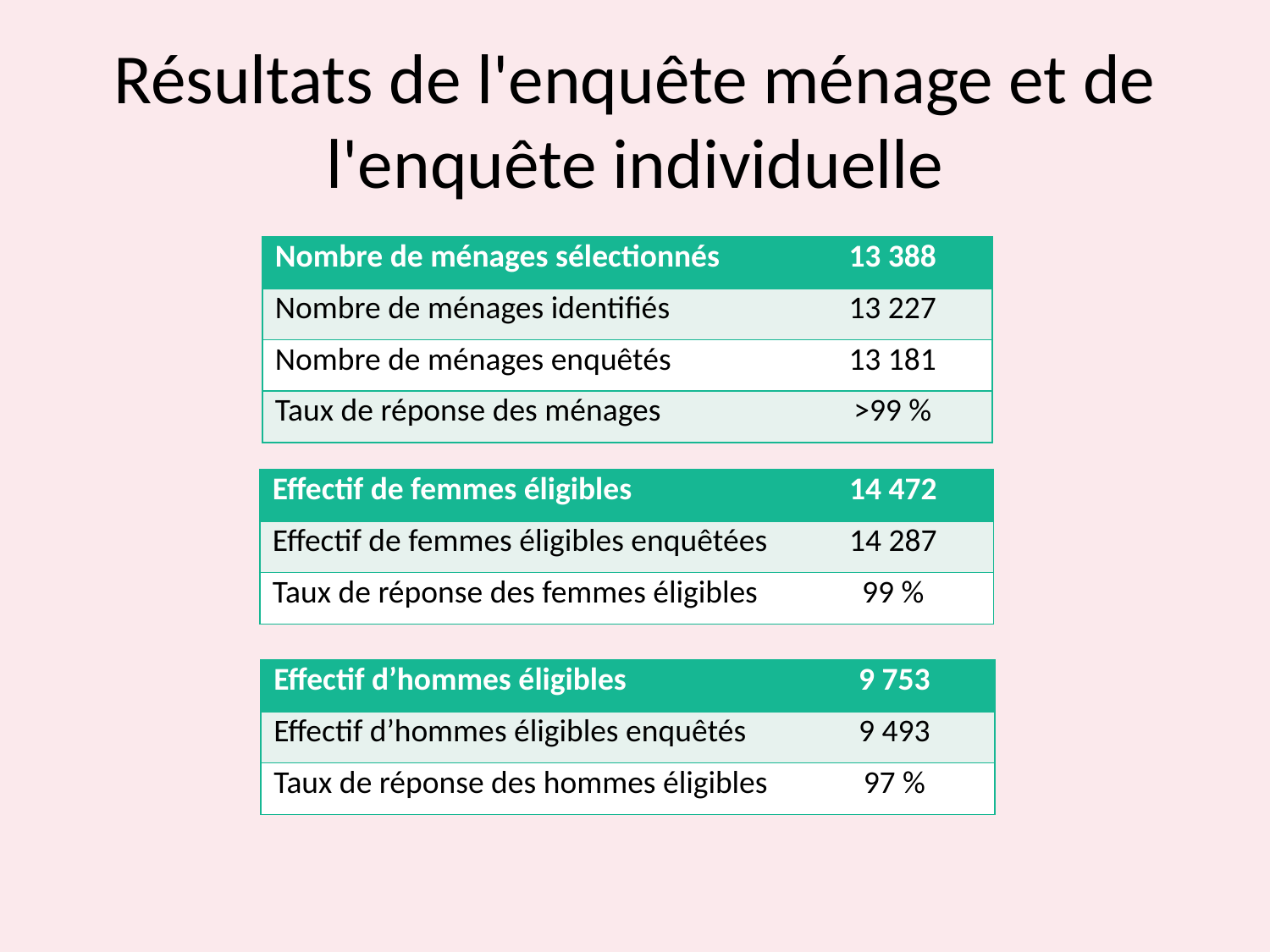

# Résultats de l'enquête ménage et de l'enquête individuelle
| Nombre de ménages sélectionnés | 13 388 |
| --- | --- |
| Nombre de ménages identifiés | 13 227 |
| Nombre de ménages enquêtés | 13 181 |
| Taux de réponse des ménages | >99 % |
| Effectif de femmes éligibles | 14 472 |
| --- | --- |
| Effectif de femmes éligibles enquêtées | 14 287 |
| Taux de réponse des femmes éligibles | 99 % |
| Effectif d’hommes éligibles | 9 753 |
| --- | --- |
| Effectif d’hommes éligibles enquêtés | 9 493 |
| Taux de réponse des hommes éligibles | 97 % |